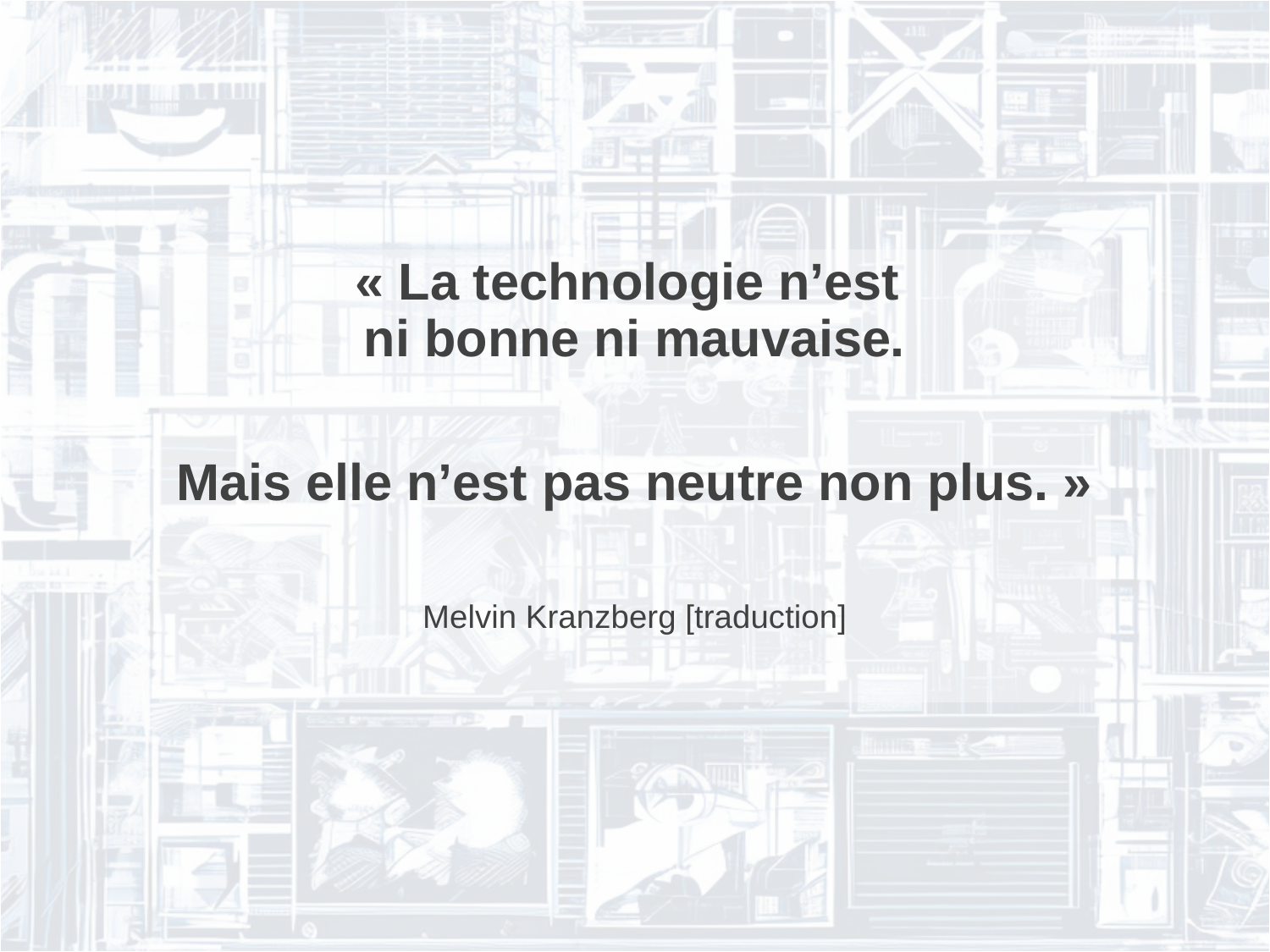

« La technologie n’est
ni bonne ni mauvaise.

Mais elle n’est pas neutre non plus. »

Melvin Kranzberg [traduction]